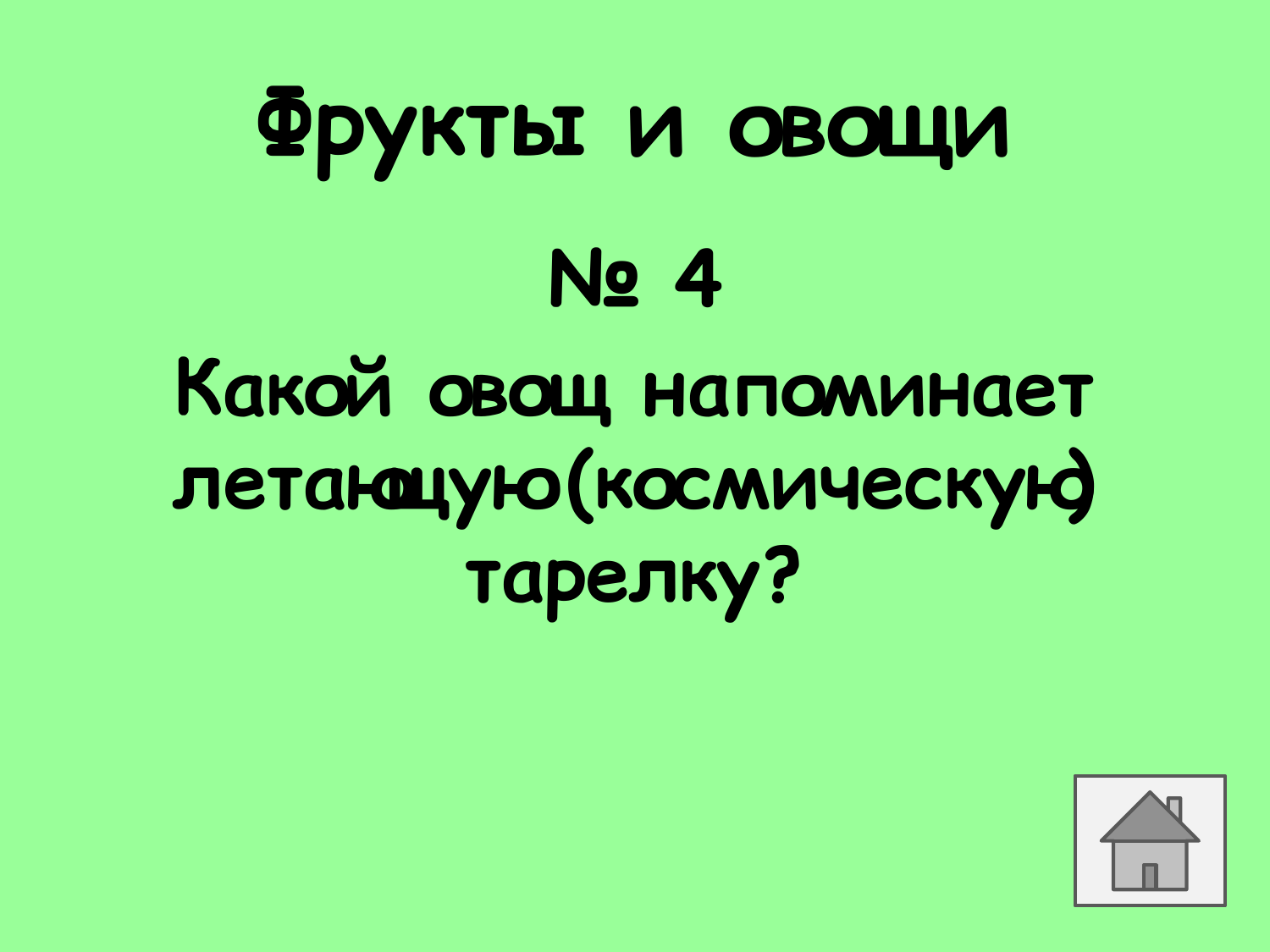

# Фрукты и овощи
№ 4
Какой овощ напоминает летающую (космическую) тарелку?